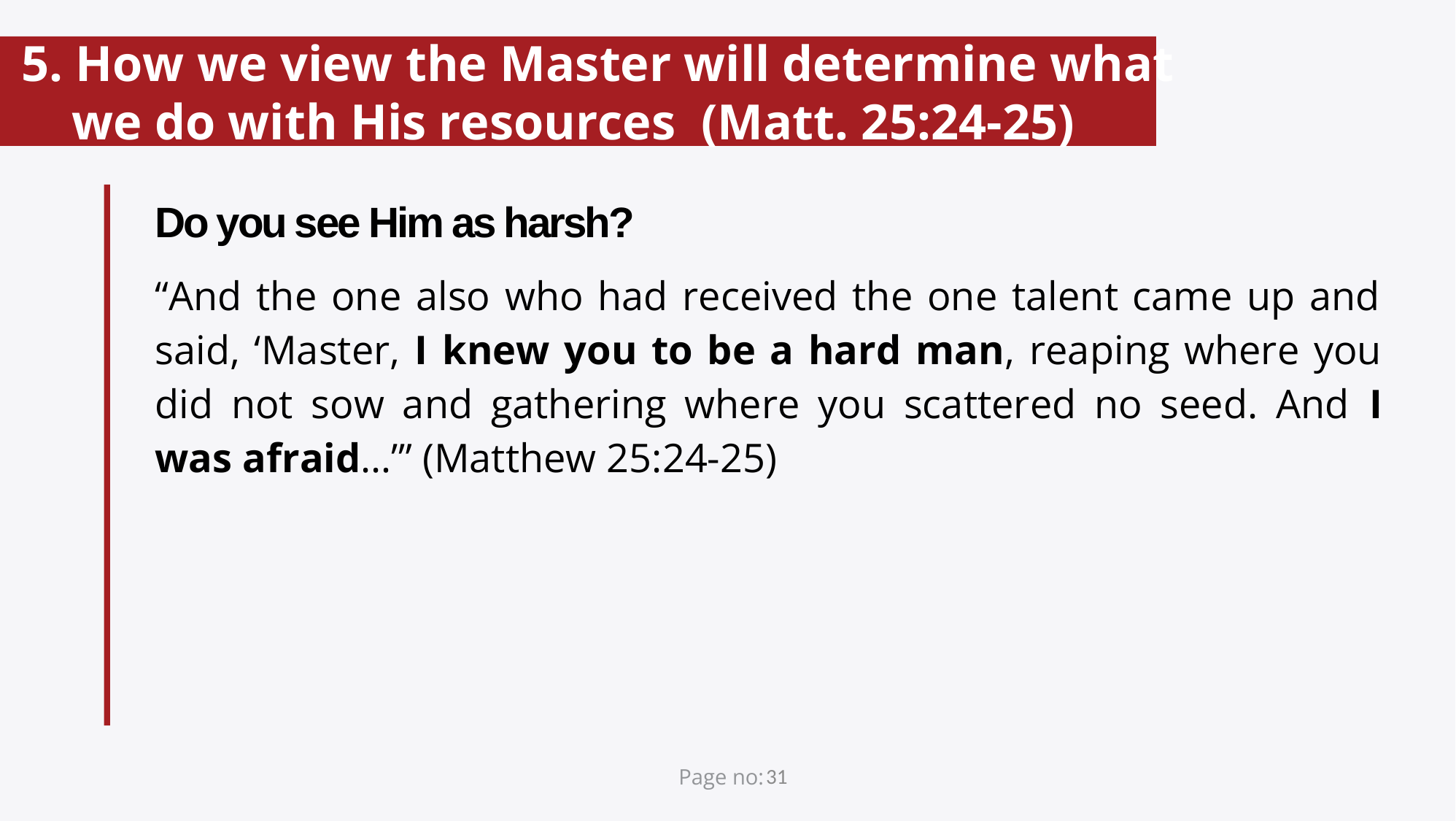

# 5. How we view the Master will determine what we do with His resources  (Matt. 25:24-25)
Do you see Him as harsh?
“And the one also who had received the one talent came up and said, ‘Master, I knew you to be a hard man, reaping where you did not sow and gathering where you scattered no seed. And I was afraid…’” (Matthew 25:24-25)